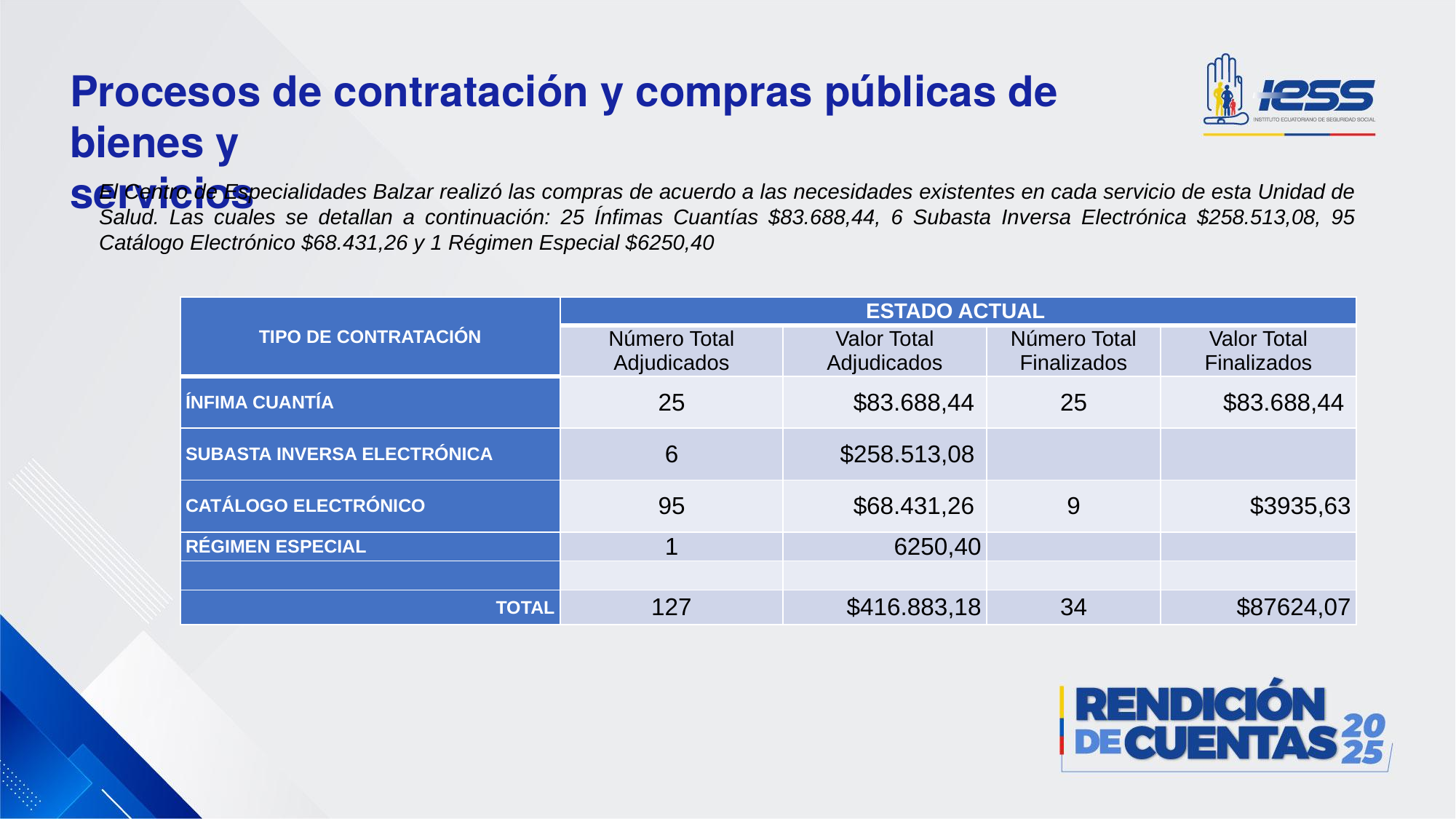

Lamina, contenido de la presentación
Títulos: Se debe usar la tipografía Helvética, estar en negrilla, de color blanco, y a un tamaño más grande del subtítulo.
Subtítulo o descripción del tema: Se debe usar la tipografía Helvética, el tamaño deberá ser menor al titulo, en color azul y con el espacio entre caracteres, “Estrecho”.
Nota: La franja lila, se mueve y es editable, para que se pueda ajustar a necesidad de los textos.
Procesos de contratación y compras públicas de bienes y
servicios
El Centro de Especialidades Balzar realizó las compras de acuerdo a las necesidades existentes en cada servicio de esta Unidad de Salud. Las cuales se detallan a continuación: 25 Ínfimas Cuantías $83.688,44, 6 Subasta Inversa Electrónica $258.513,08, 95 Catálogo Electrónico $68.431,26 y 1 Régimen Especial $6250,40
| TIPO DE CONTRATACIÓN | ESTADO ACTUAL |  |  |  |
| --- | --- | --- | --- | --- |
|  | Número Total Adjudicados | Valor Total Adjudicados | Número Total Finalizados | Valor Total Finalizados |
| ÍNFIMA CUANTÍA | 25 | $83.688,44 | 25 | $83.688,44 |
| SUBASTA INVERSA ELECTRÓNICA | 6 | $258.513,08 |  |  |
| CATÁLOGO ELECTRÓNICO | 95 | $68.431,26 | 9 | $3935,63 |
| RÉGIMEN ESPECIAL | 1 | 6250,40 |  |  |
|  |  |  |  |  |
| TOTAL | 127 | $416.883,18 | 34 | $87624,07 |